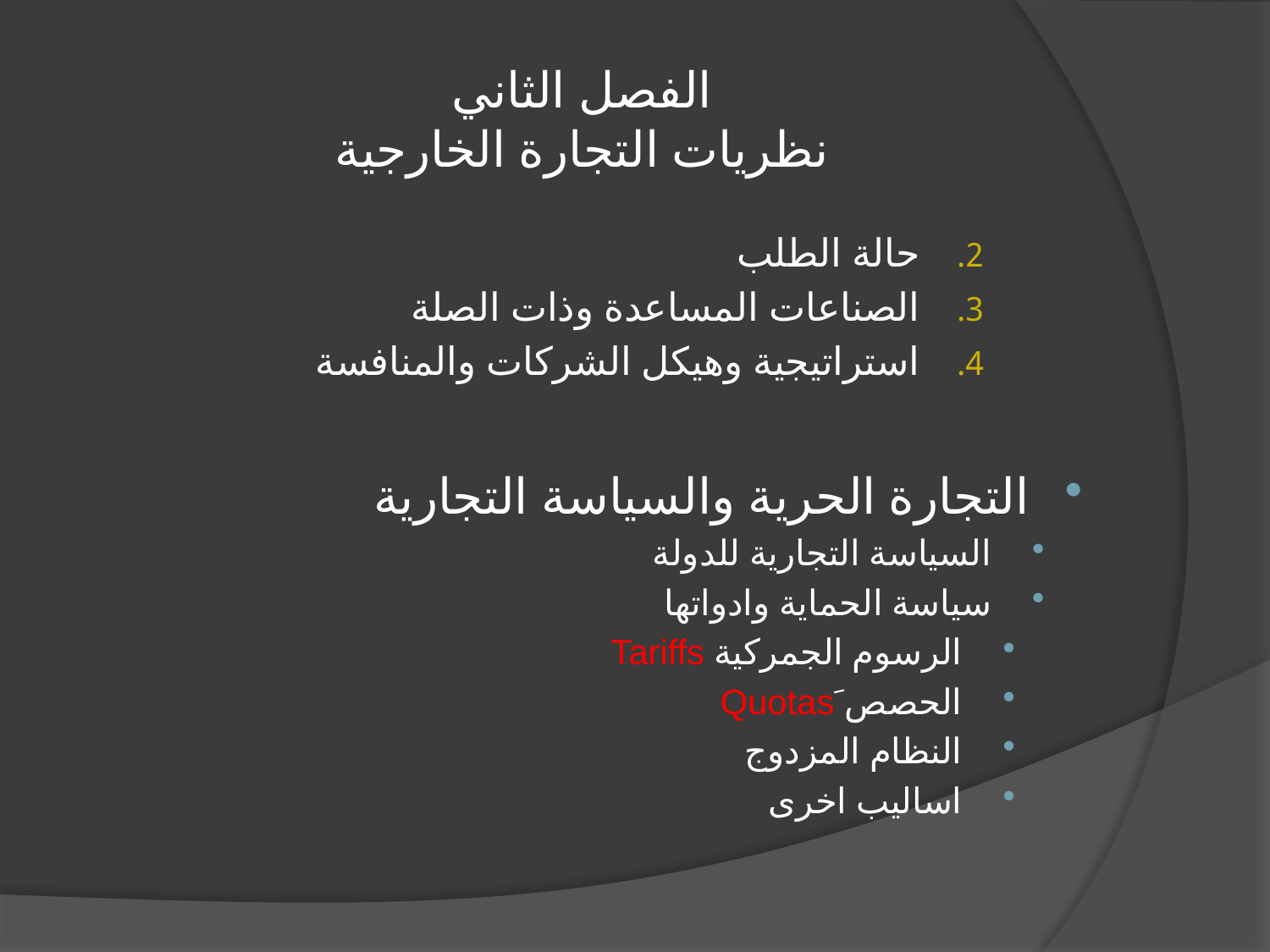

# الفصل الثاني نظريات التجارة الخارجية
حالة الطلب
الصناعات المساعدة وذات الصلة
استراتيجية وهيكل الشركات والمنافسة

التجارة الحرية والسياسة التجارية
السياسة التجارية للدولة
سياسة الحماية وادواتها
الرسوم الجمركية Tariffs
الحصص َQuotas
النظام المزدوج
اساليب اخرى